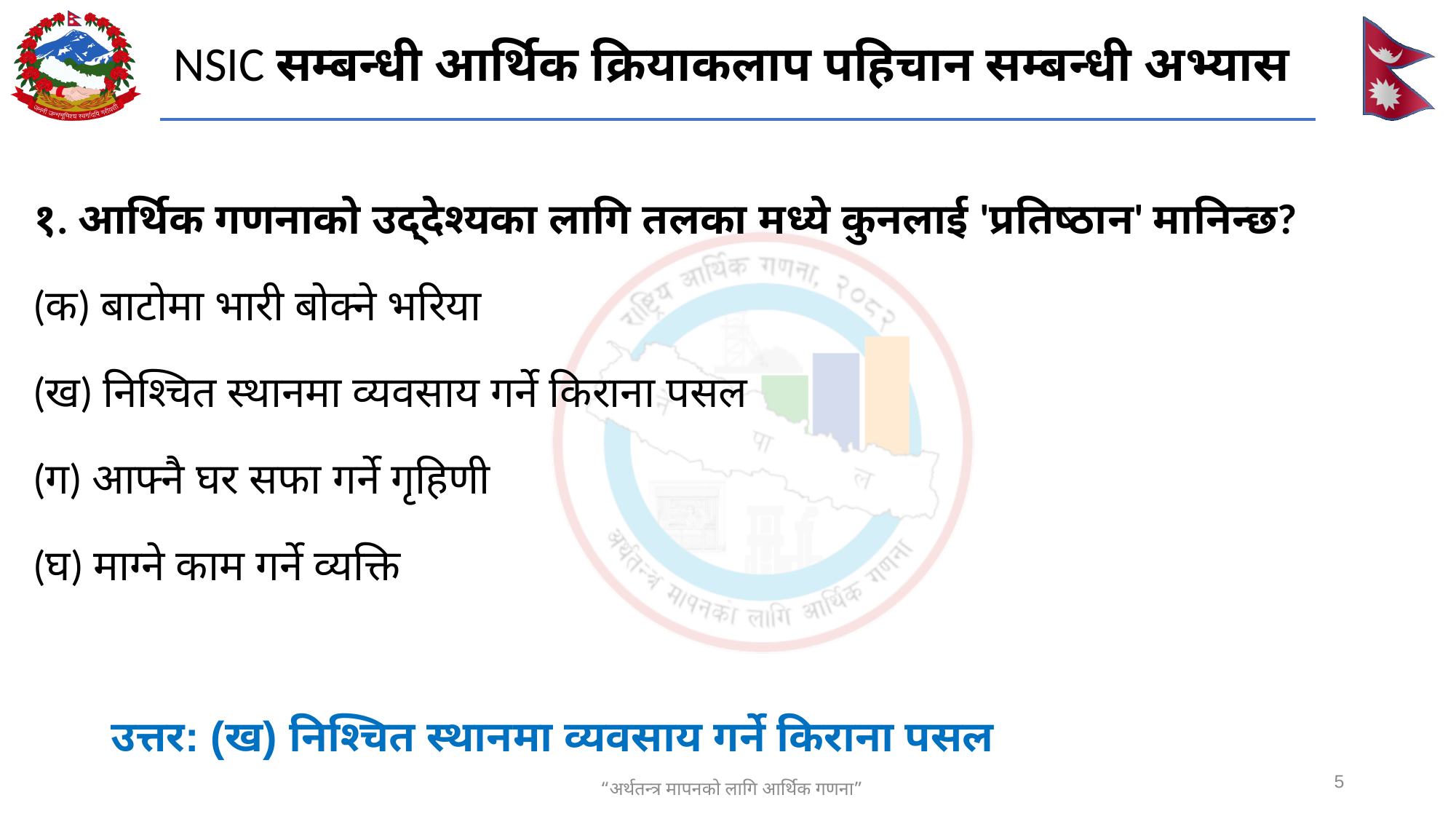

# NSIC सम्बन्धी आर्थिक क्रियाकलाप पहिचान सम्बन्धी अभ्यास
१. आर्थिक गणनाको उद्देश्यका लागि तलका मध्ये कुनलाई 'प्रतिष्ठान' मानिन्छ?
(क) बाटोमा भारी बोक्ने भरिया
(ख) निश्चित स्थानमा व्यवसाय गर्ने किराना पसल
(ग) आफ्नै घर सफा गर्ने गृहिणी
(घ) माग्ने काम गर्ने व्यक्ति

उत्तर: (ख) निश्चित स्थानमा व्यवसाय गर्ने किराना पसल
5
“अर्थतन्त्र मापनको लागि आर्थिक गणना”